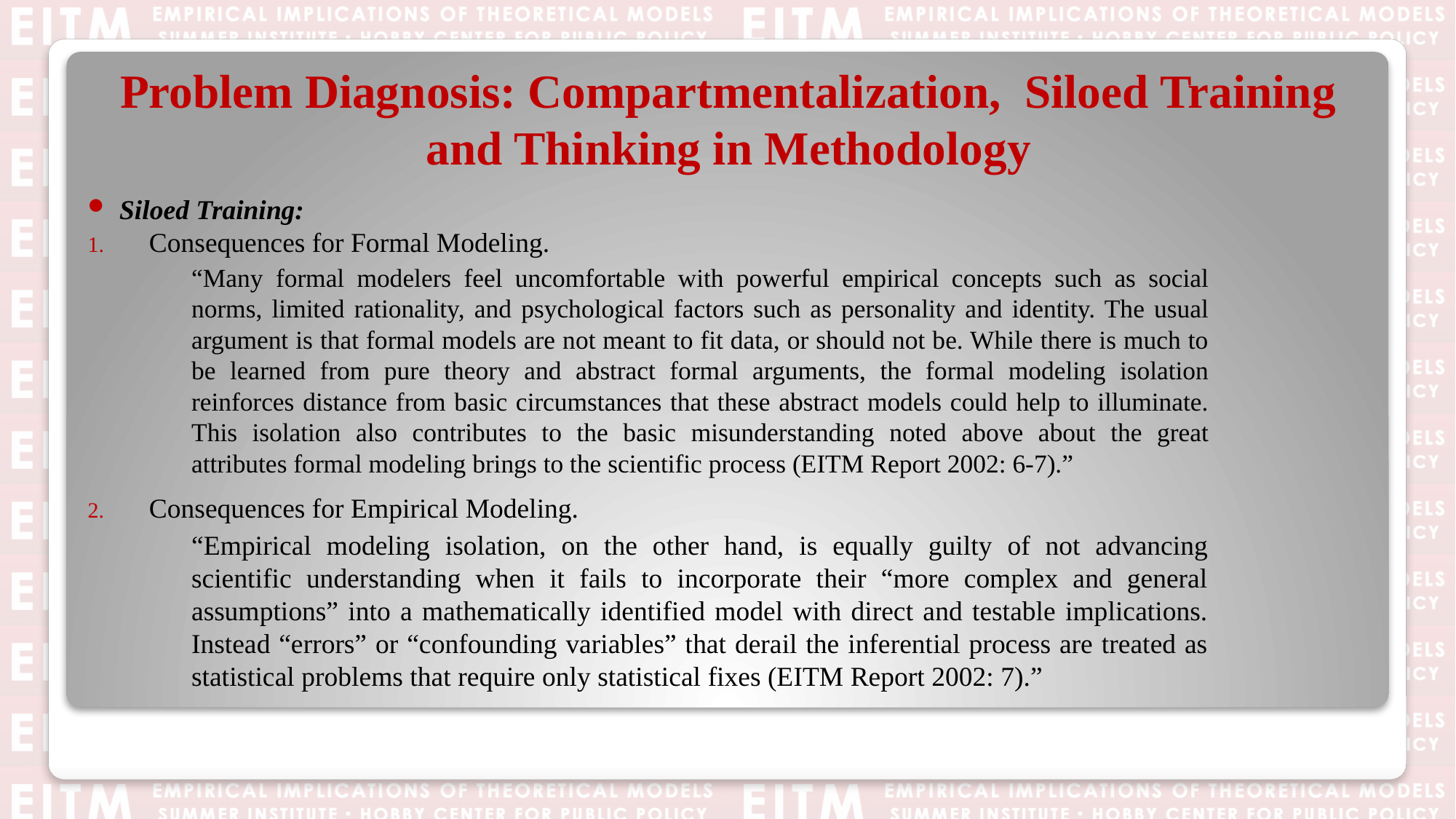

# Problem Diagnosis: Compartmentalization,  Siloed Training and Thinking in Methodology
Siloed Training:
Consequences for Formal Modeling.

Consequences for Empirical Modeling.

“Many formal modelers feel uncomfortable with powerful empirical concepts such as social norms, limited rationality, and psychological factors such as personality and identity. The usual argument is that formal models are not meant to fit data, or should not be. While there is much to be learned from pure theory and abstract formal arguments, the formal modeling isolation reinforces distance from basic circumstances that these abstract models could help to illuminate. This isolation also contributes to the basic misunderstanding noted above about the great attributes formal modeling brings to the scientific process (EITM Report 2002: 6-7).”
“Empirical modeling isolation, on the other hand, is equally guilty of not advancing scientific understanding when it fails to incorporate their “more complex and general assumptions” into a mathematically identified model with direct and testable implications. Instead “errors” or “confounding variables” that derail the inferential process are treated as statistical problems that require only statistical fixes (EITM Report 2002: 7).”